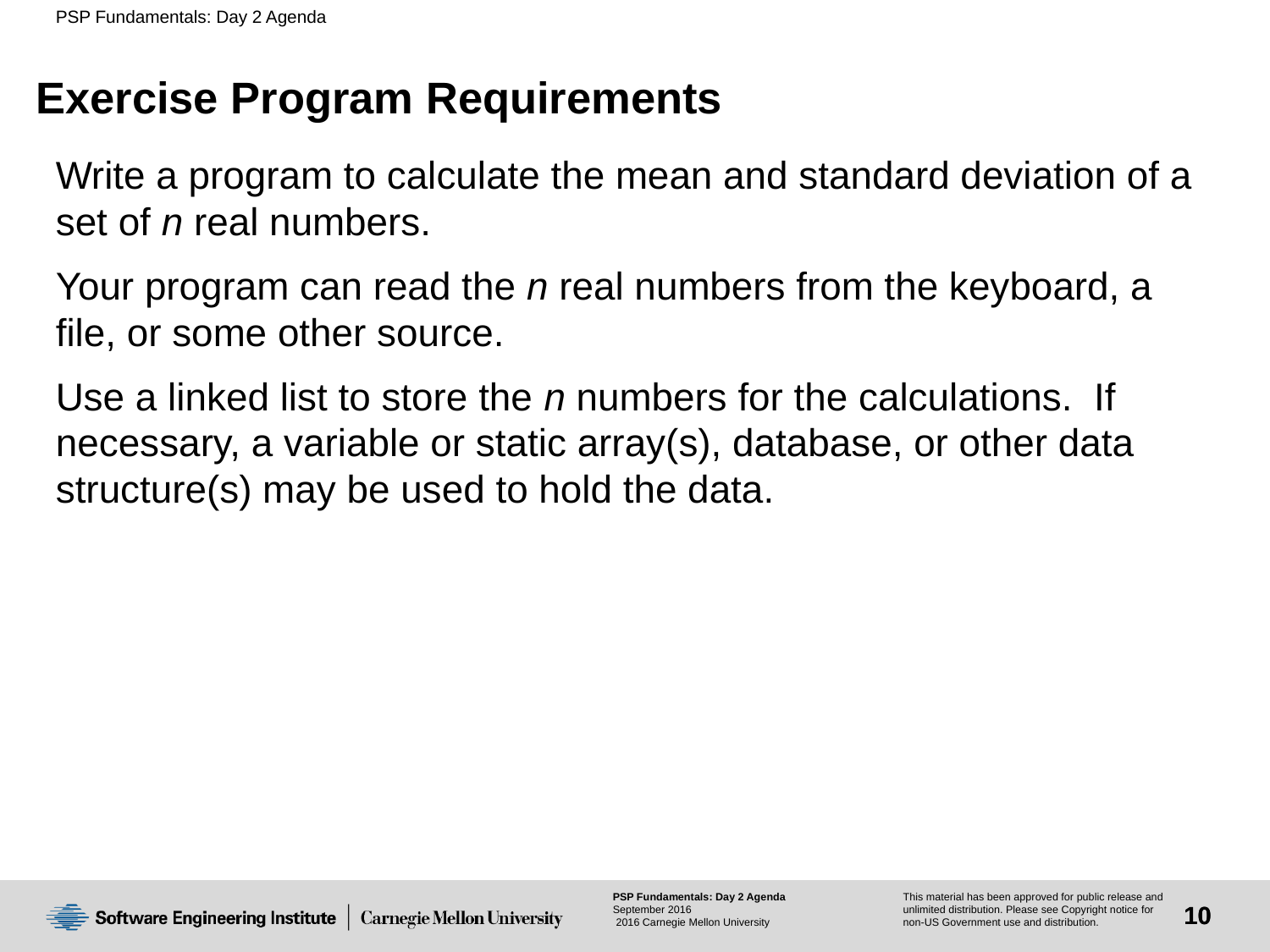

# Exercise Program Requirements
Write a program to calculate the mean and standard deviation of a set of n real numbers.
Your program can read the n real numbers from the keyboard, a file, or some other source.
Use a linked list to store the n numbers for the calculations.  If necessary, a variable or static array(s), database, or other data structure(s) may be used to hold the data.